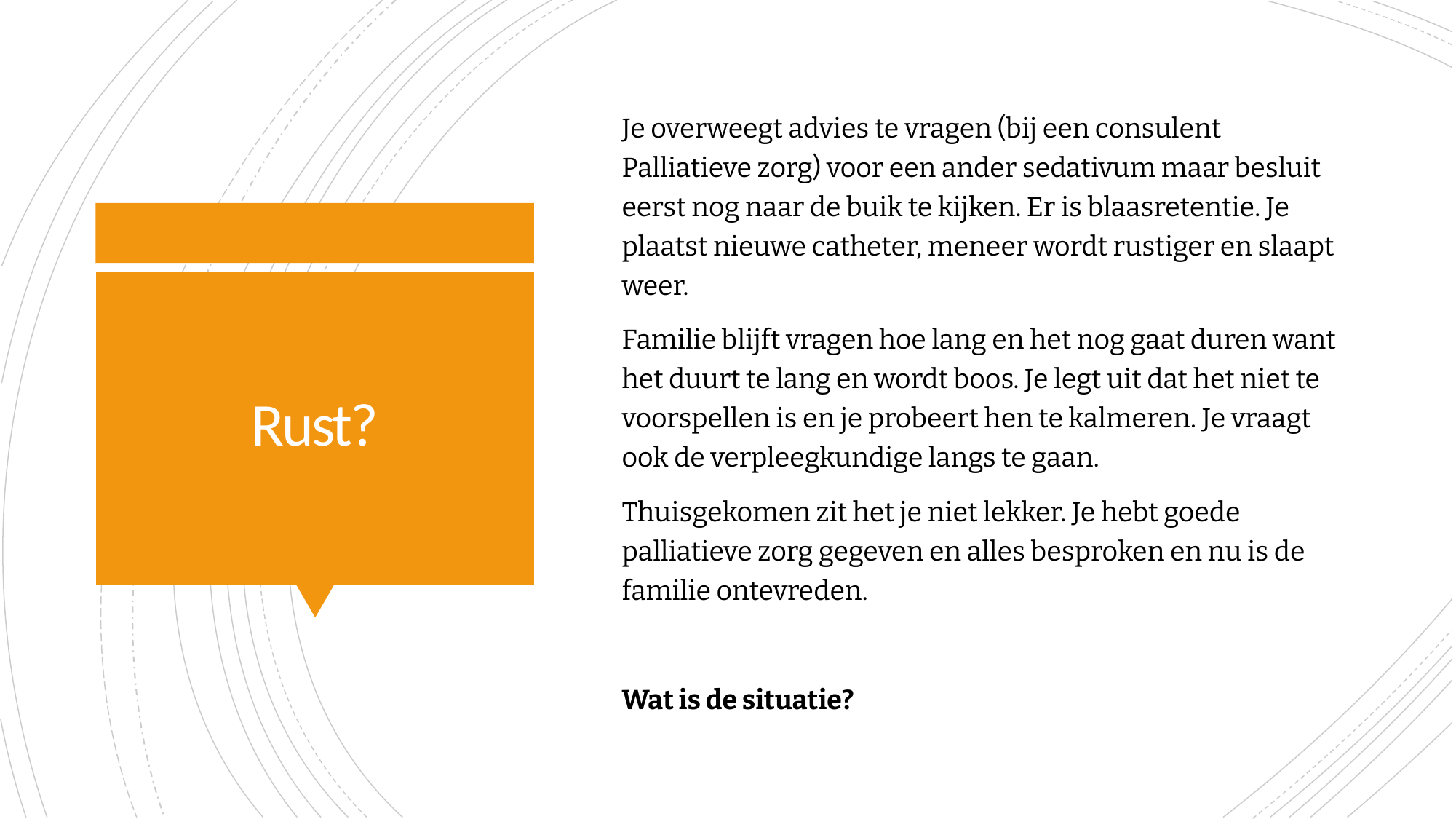

Je overweegt advies te vragen (bij een consulent Palliatieve zorg) voor een ander sedativum maar besluit eerst nog naar de buik te kijken. Er is blaasretentie. Je plaatst nieuwe catheter, meneer wordt rustiger en slaapt weer.
Familie blijft vragen hoe lang en het nog gaat duren want het duurt te lang en wordt boos. Je legt uit dat het niet te voorspellen is en je probeert hen te kalmeren. Je vraagt ook de verpleegkundige langs te gaan.
Thuisgekomen zit het je niet lekker. Je hebt goede palliatieve zorg gegeven en alles besproken en nu is de familie ontevreden.

Wat is de situatie?
# Rust?